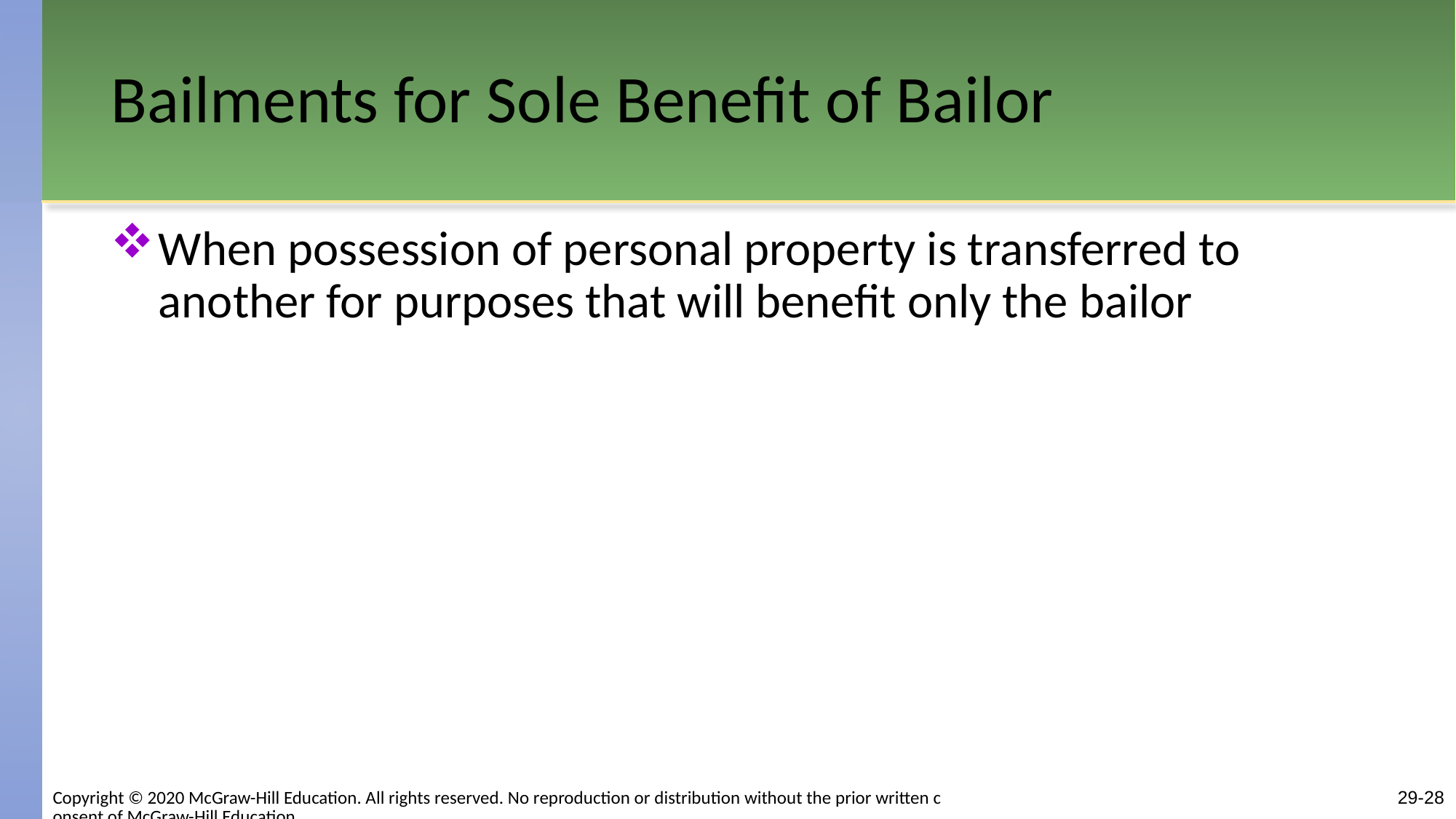

# Bailments for Sole Benefit of Bailor
When possession of personal property is transferred to another for purposes that will benefit only the bailor

Copyright © 2020 McGraw-Hill Education. All rights reserved. No reproduction or distribution without the prior written consent of McGraw-Hill Education.
29-28